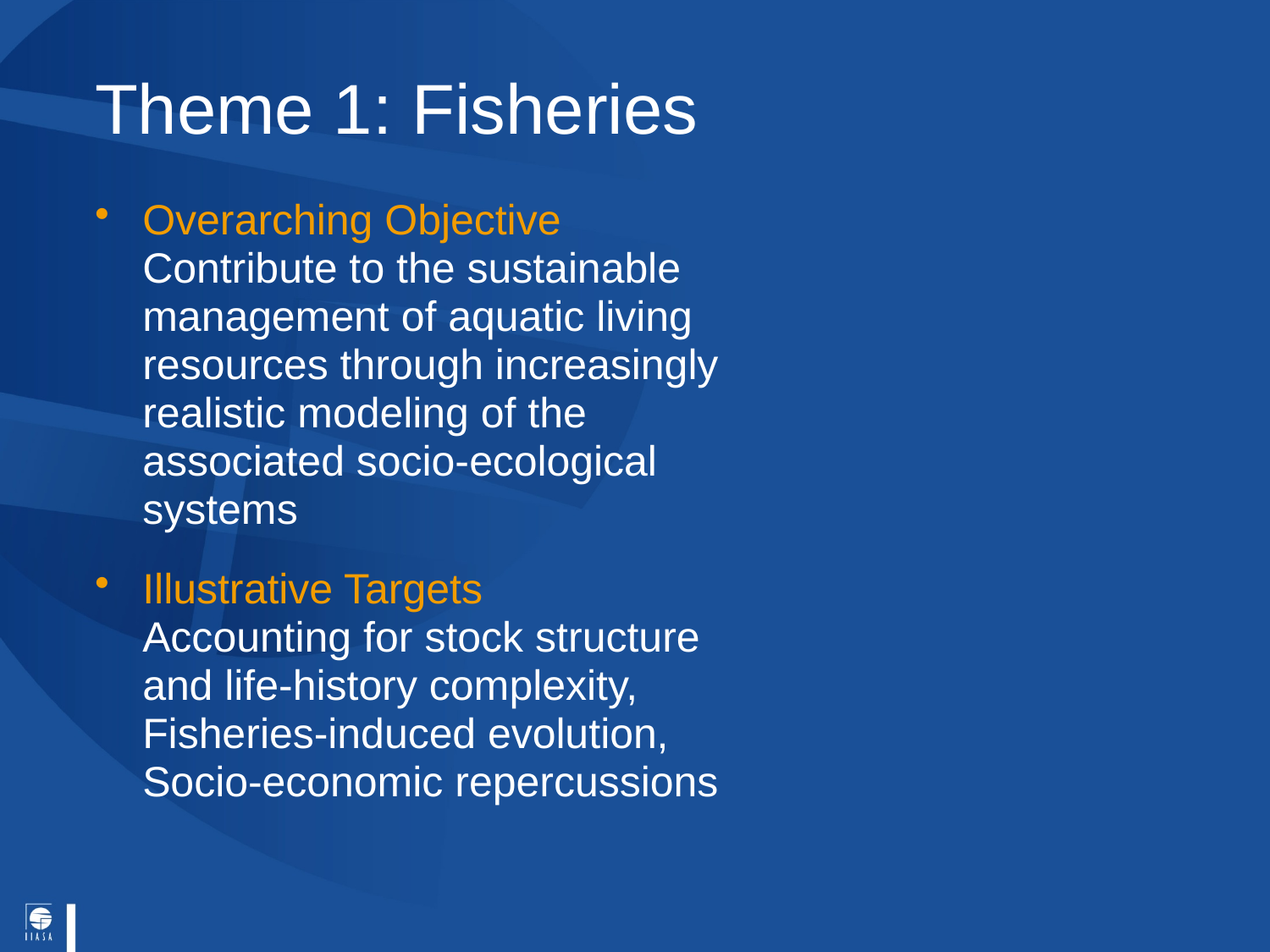

# Theme 1: Fisheries
Overarching Objective Contribute to the sustainable management of aquatic living resources through increasingly realistic modeling of the associated socio-ecological systems
Illustrative Targets
Accounting for stock structure and life-history complexity, Fisheries-induced evolution, Socio-economic repercussions